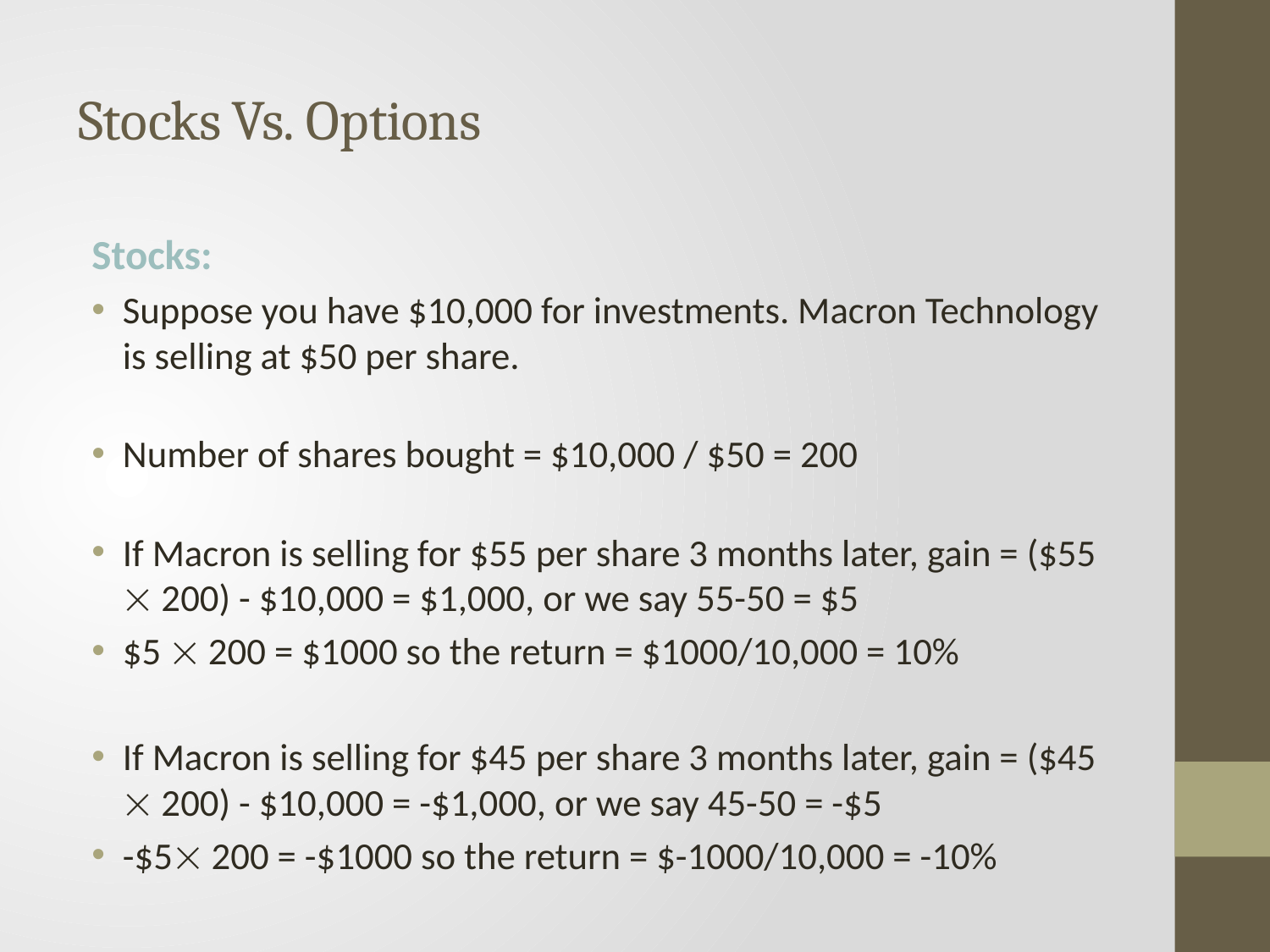

# Stocks Vs. Options
Stocks:
Suppose you have $10,000 for investments. Macron Technology is selling at $50 per share.
Number of shares bought = $10,000 / $50 = 200
If Macron is selling for $55 per share 3 months later, gain = ($55 × 200) - $10,000 = $1,000, or we say 55-50 = $5
$5 × 200 = $1000 so the return = $1000/10,000 = 10%

If Macron is selling for $45 per share 3 months later, gain = ($45 × 200) - $10,000 = -$1,000, or we say 45-50 = -$5
-$5× 200 = -$1000 so the return = $-1000/10,000 = -10%